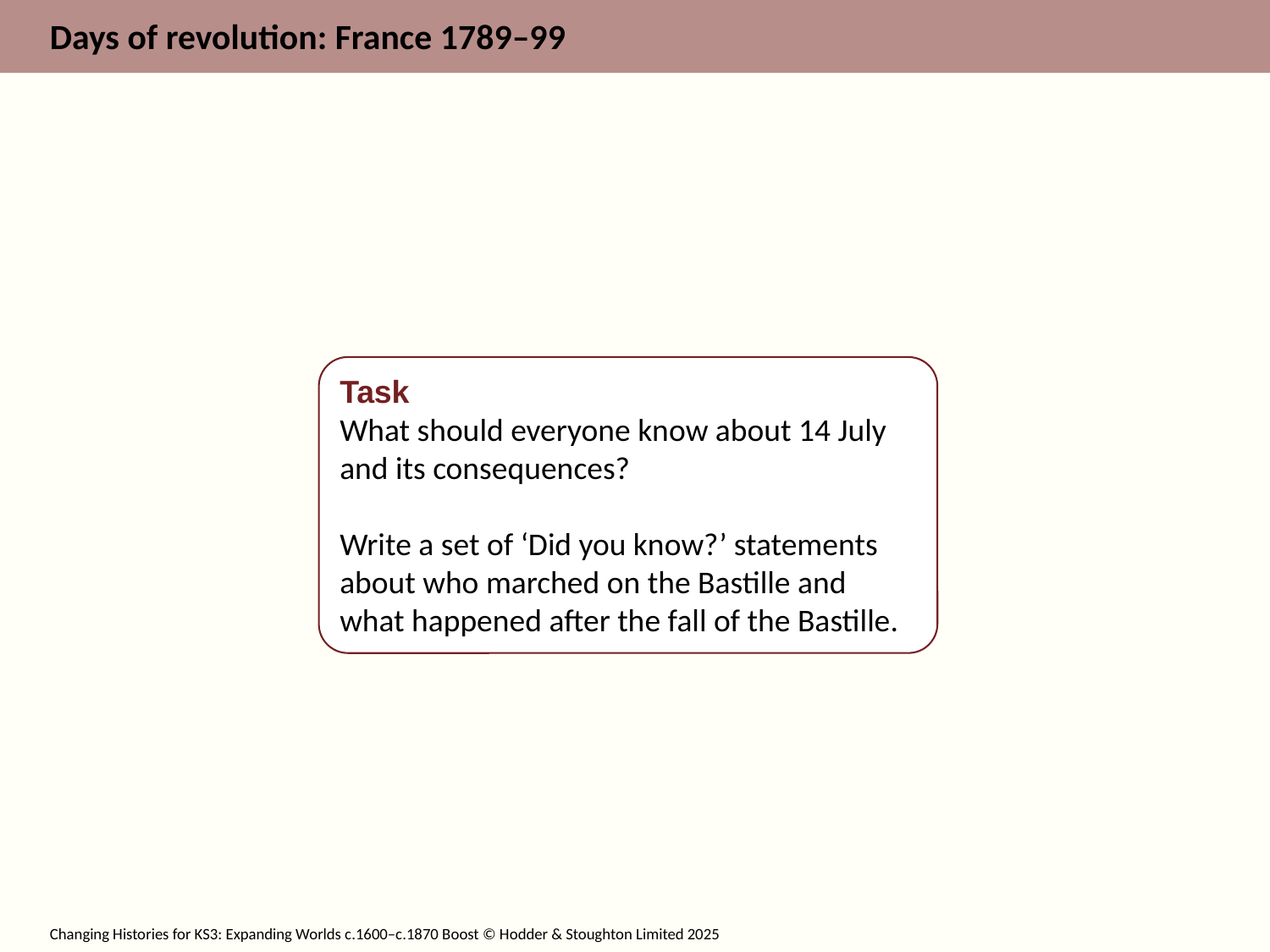

Task
What should everyone know about 14 July and its consequences?

Write a set of ‘Did you know?’ statements about who marched on the Bastille and what happened after the fall of the Bastille.